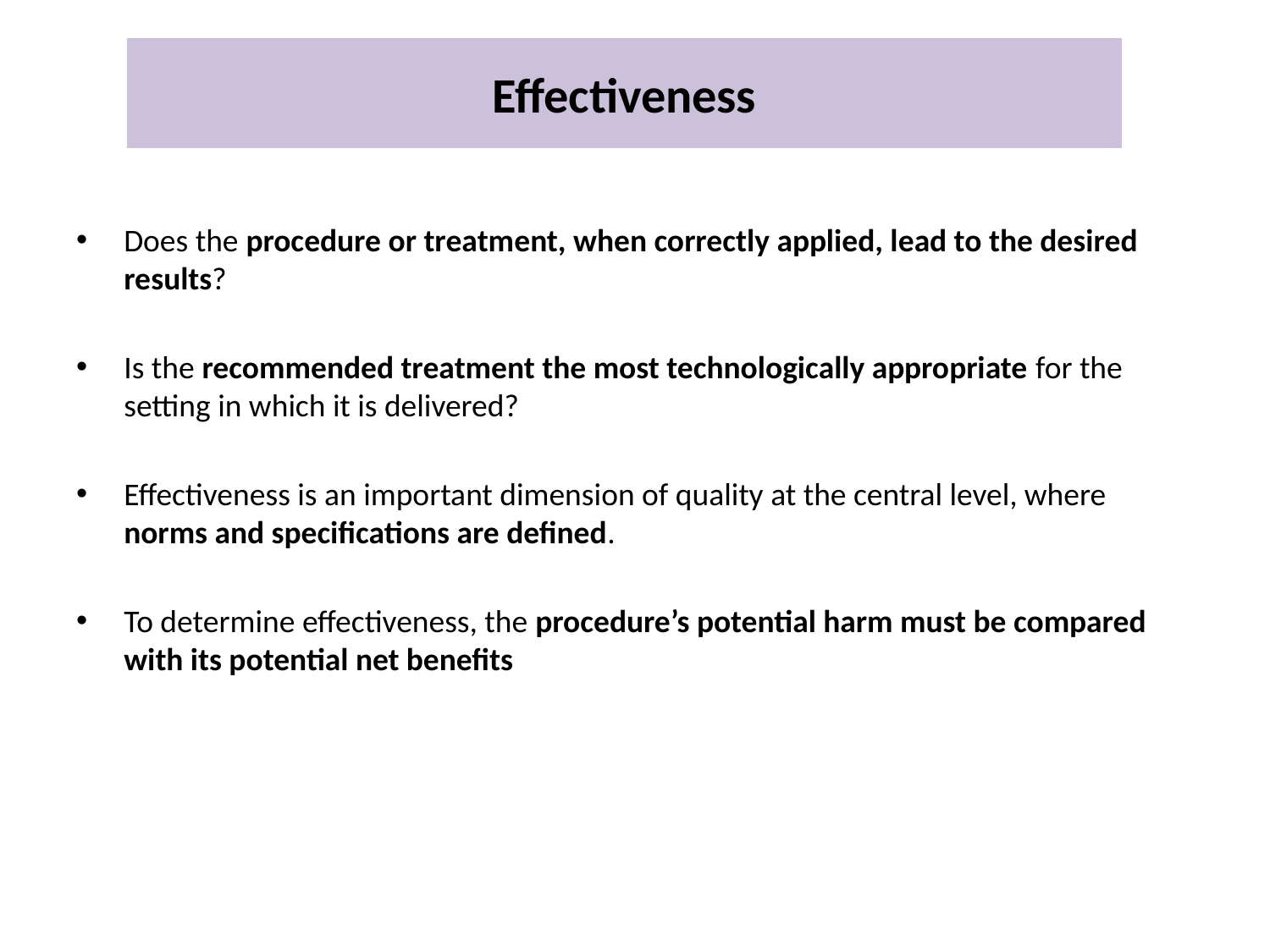

# Effectiveness

Does the procedure or treatment, when correctly applied, lead to the desired results?

Is the recommended treatment the most technologically appropriate for the setting in which it is delivered?

Effectiveness is an important dimension of quality at the central level, where norms and specifications are defined.

To determine effectiveness, the procedure’s potential harm must be compared with its potential net benefits